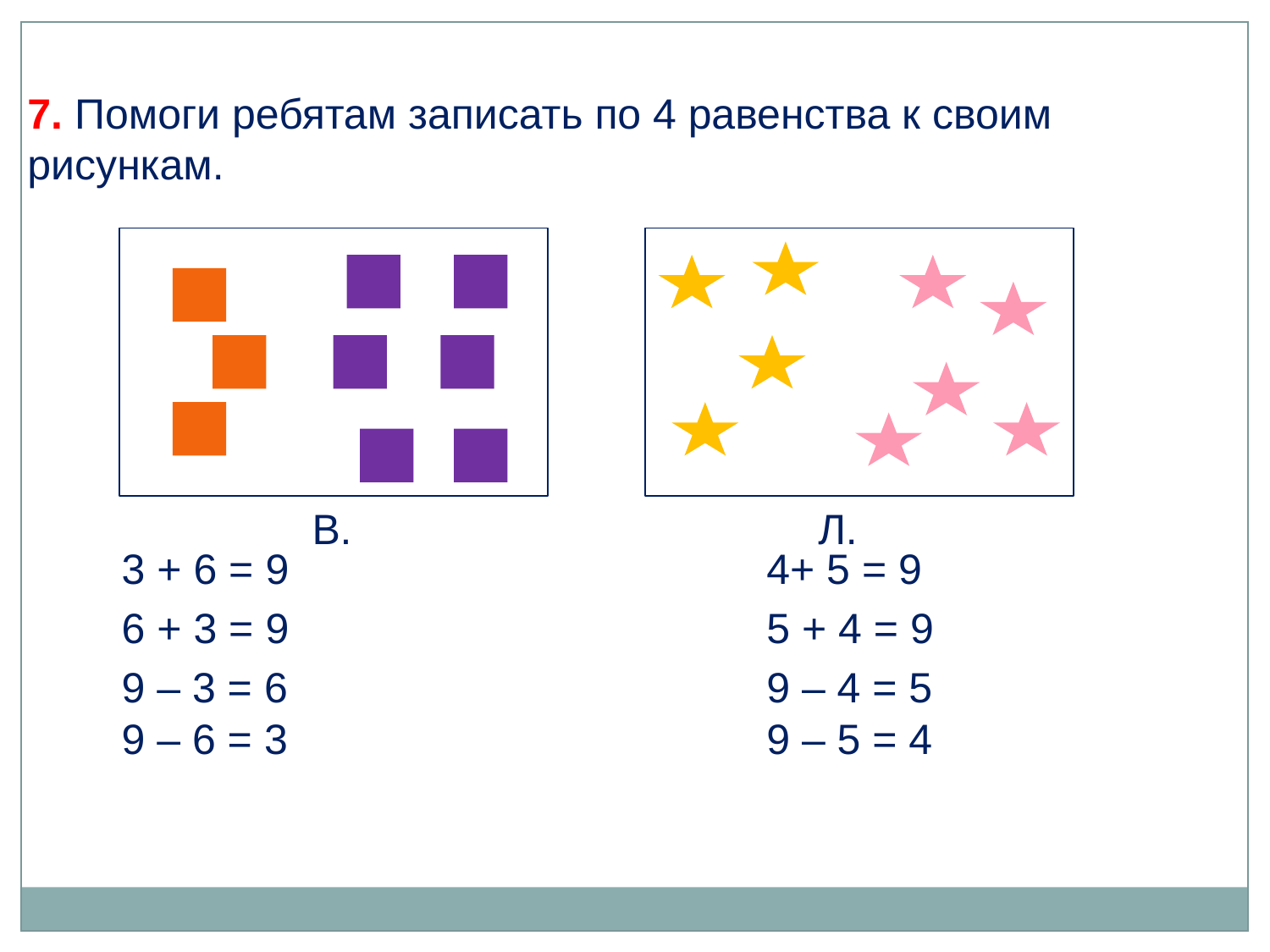

7. Помоги ребятам записать по 4 равенства к своим рисункам.

В.
Л.
3 + 6 = 9
4+ 5 = 9
6 + 3 = 9
5 + 4 = 9
9 – 3 = 6
9 – 4 = 5
9 – 6 = 3
9 – 5 = 4